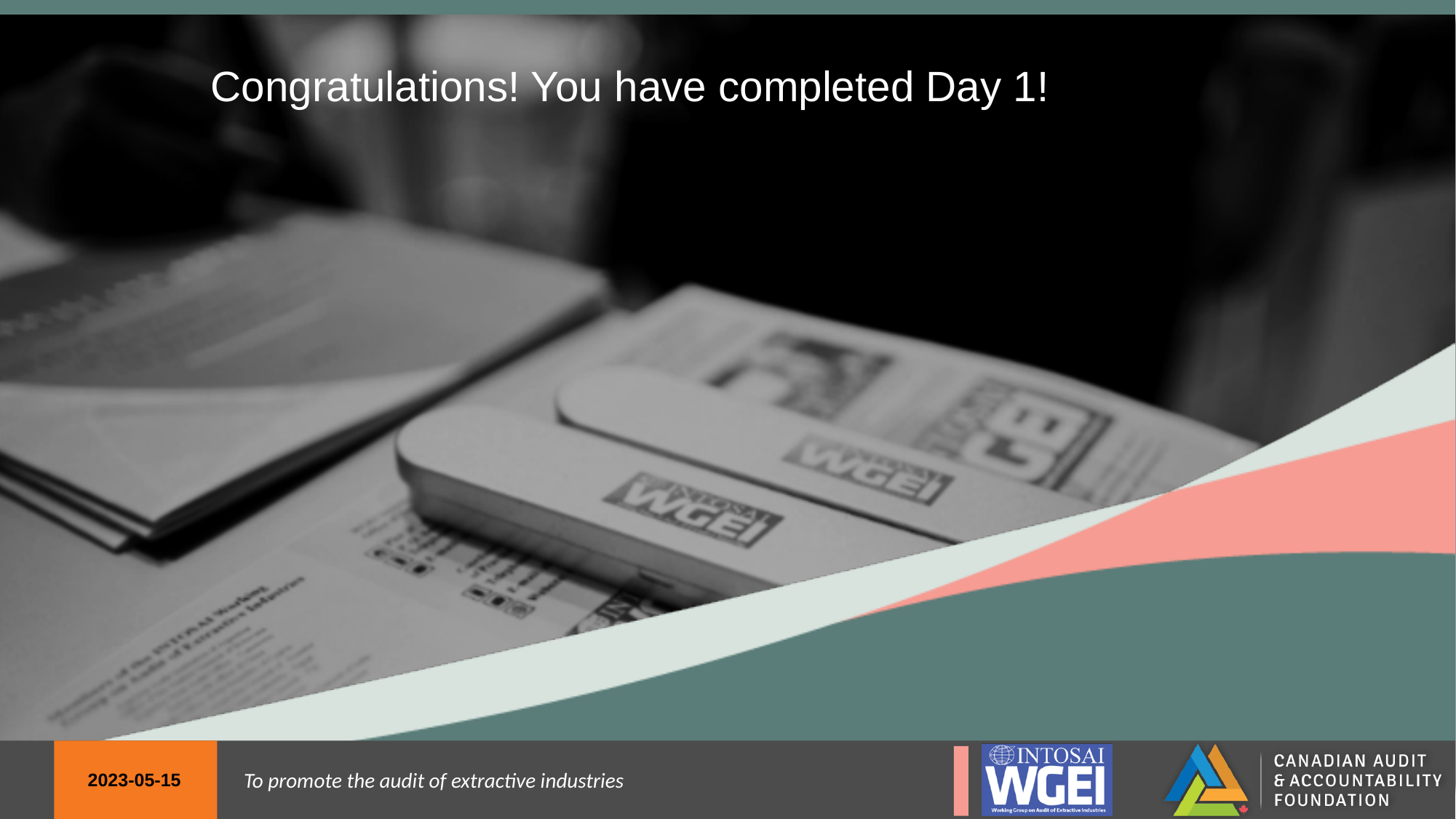

Congratulations! You have completed Day 1!
2023-05-15